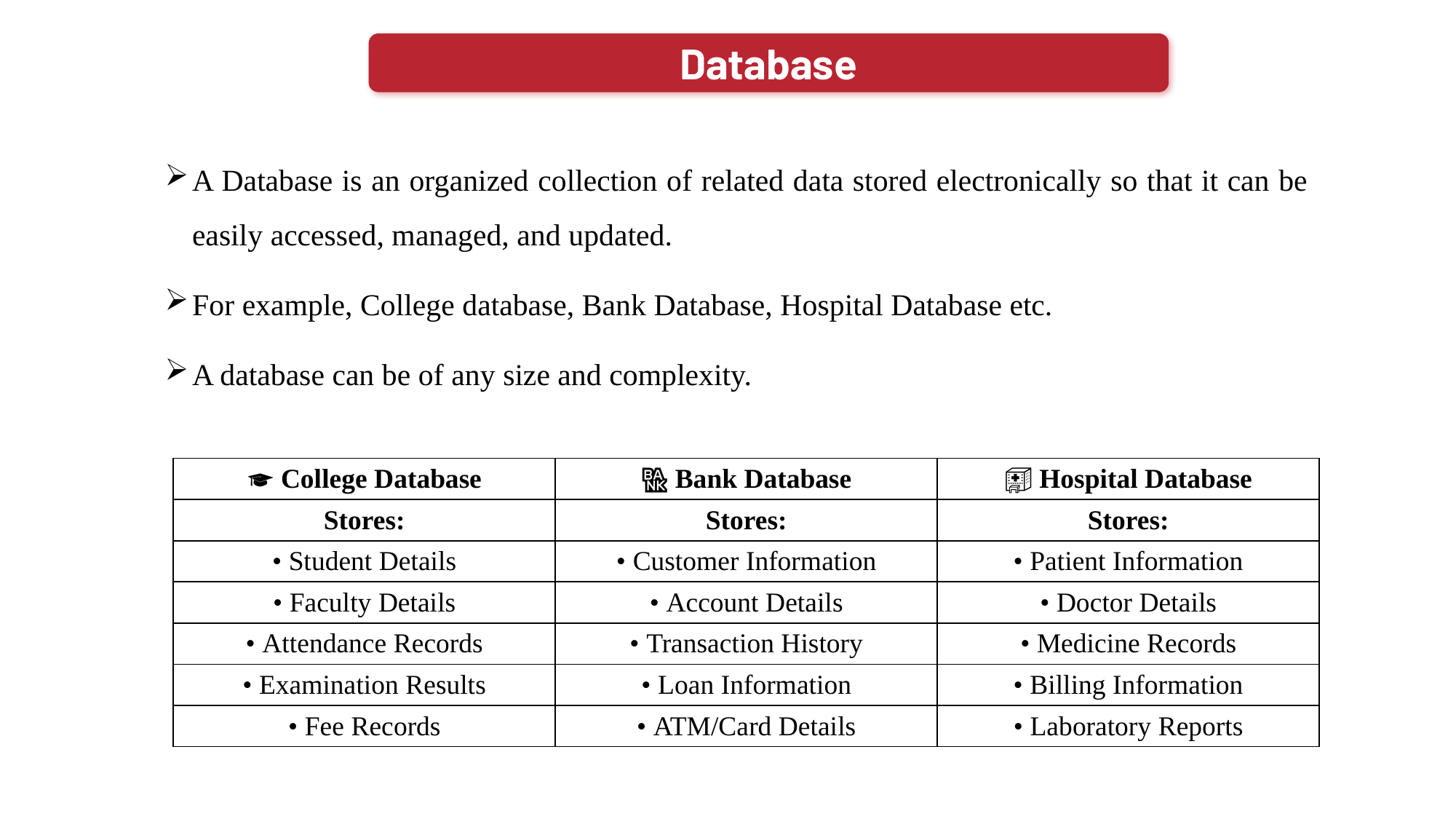

Database
#
A Database is an organized collection of related data stored electronically so that it can be easily accessed, managed, and updated.
For example, College database, Bank Database, Hospital Database etc.
A database can be of any size and complexity.

| 🎓 College Database | 🏦 Bank Database | 🏥 Hospital Database |
| --- | --- | --- |
| Stores: | Stores: | Stores: |
| • Student Details | • Customer Information | • Patient Information |
| • Faculty Details | • Account Details | • Doctor Details |
| • Attendance Records | • Transaction History | • Medicine Records |
| • Examination Results | • Loan Information | • Billing Information |
| • Fee Records | • ATM/Card Details | • Laboratory Reports |